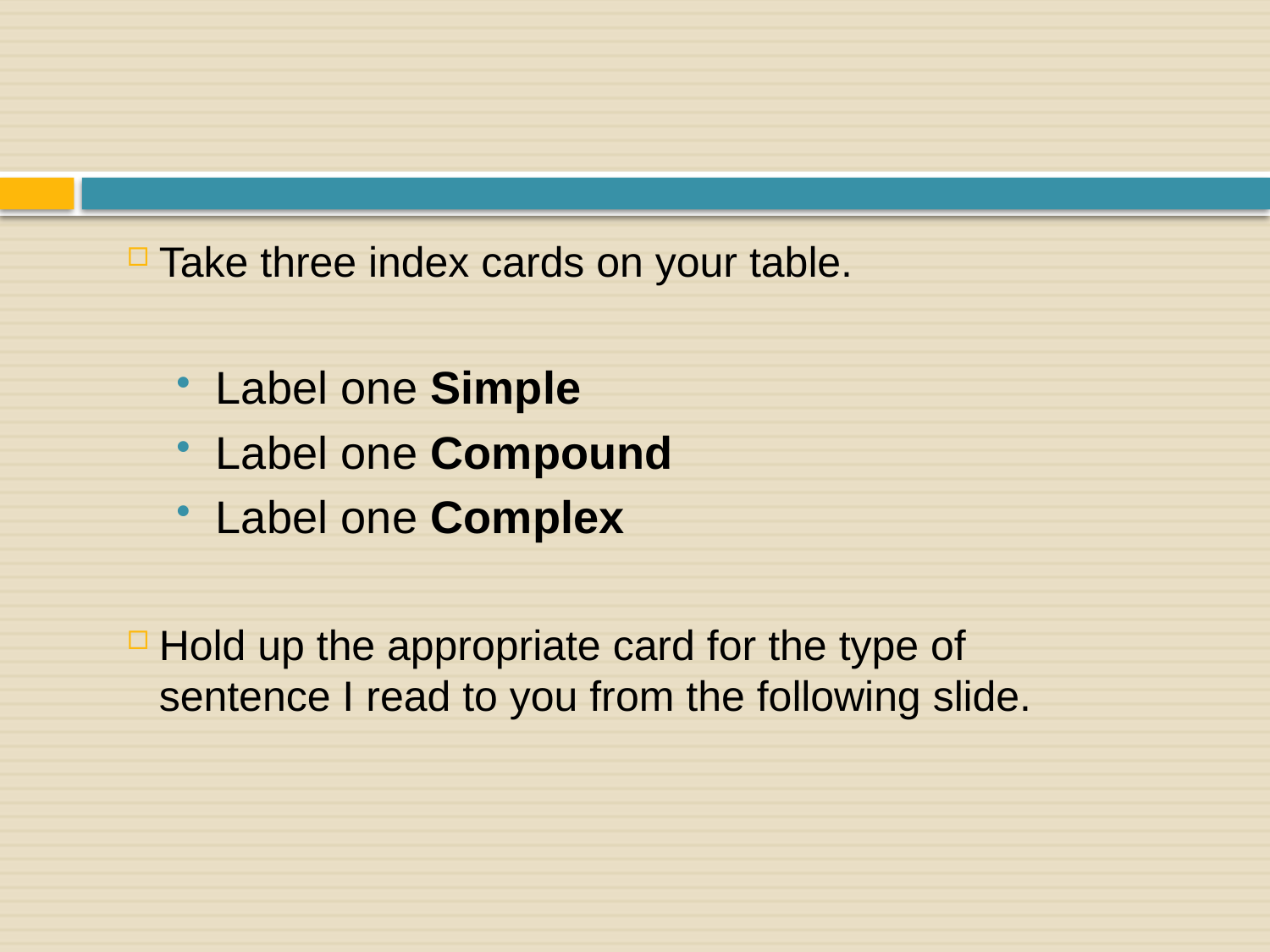

Take three index cards on your table.

Label one Simple
Label one Compound
Label one Complex

Hold up the appropriate card for the type of sentence I read to you from the following slide.